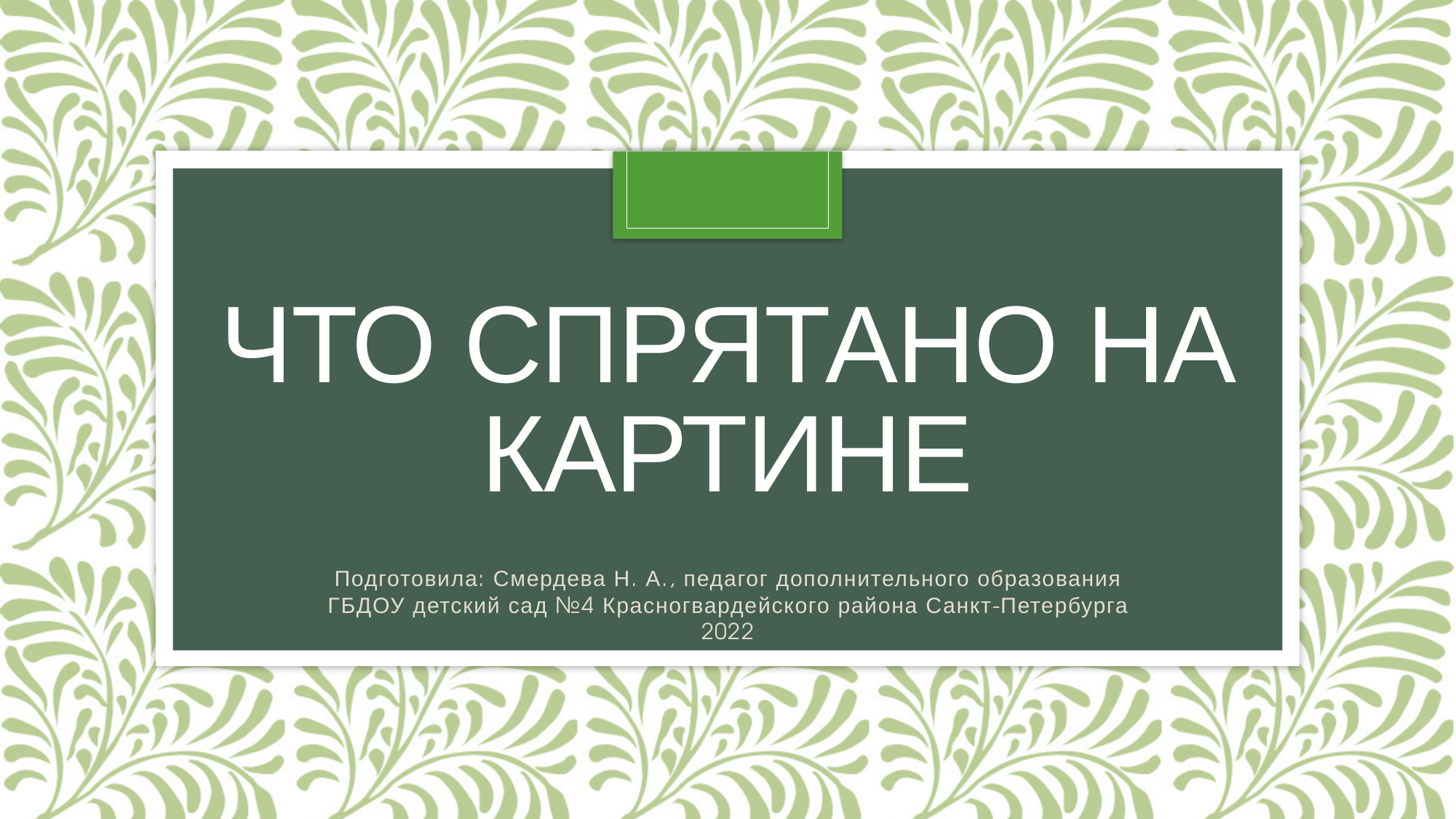

# Что спрятано на картине
Подготовила: Смердева Н. А., педагог дополнительного образования
ГБДОУ детский сад №4 Красногвардейского района Санкт-Петербурга
2022